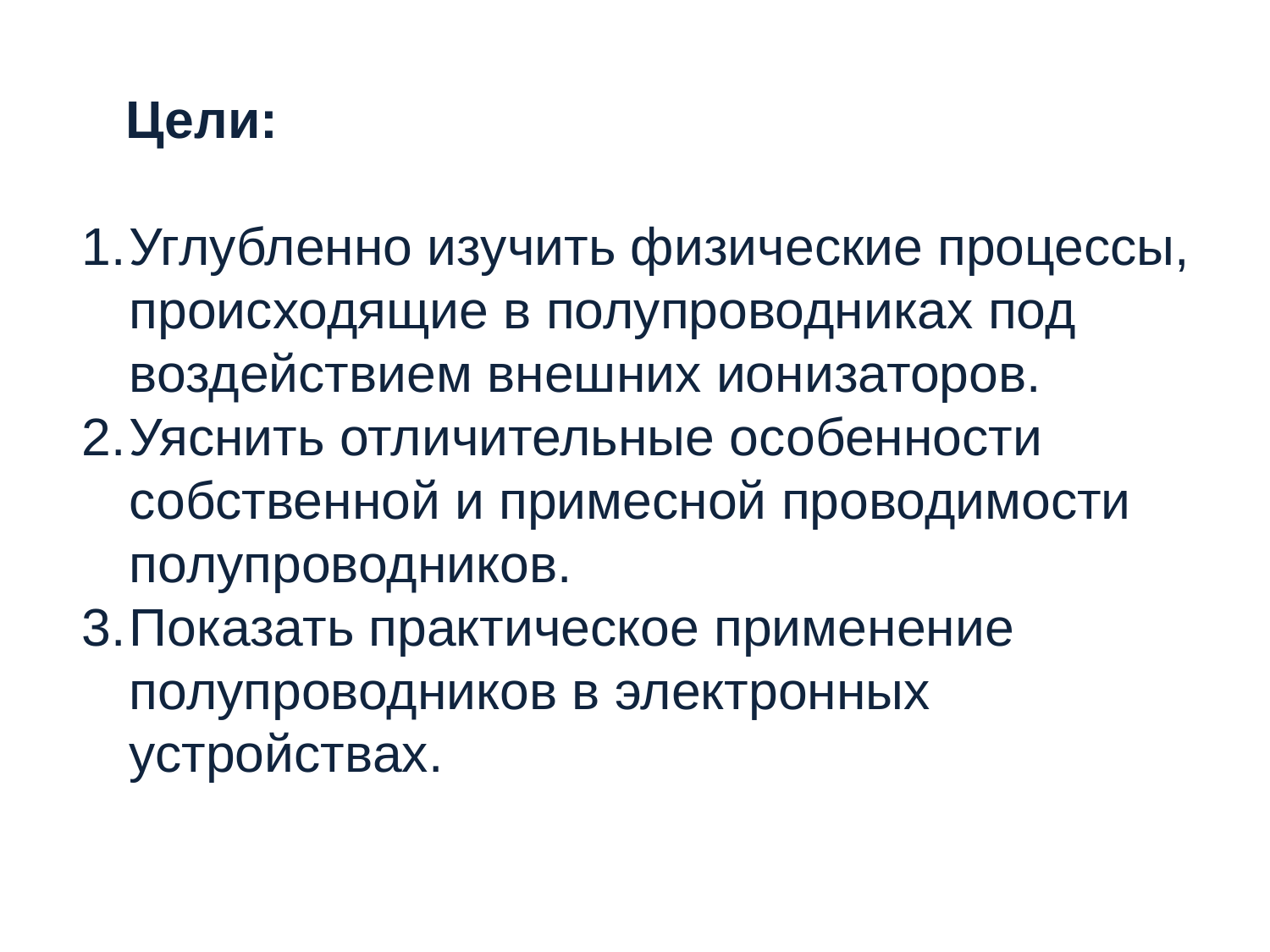

Цели:

Углубленно изучить физические процессы, происходящие в полупроводниках под воздействием внешних ионизаторов.
Уяснить отличительные особенности собственной и примесной проводимости полупроводников.
Показать практическое применение полупроводников в электронных устройствах.